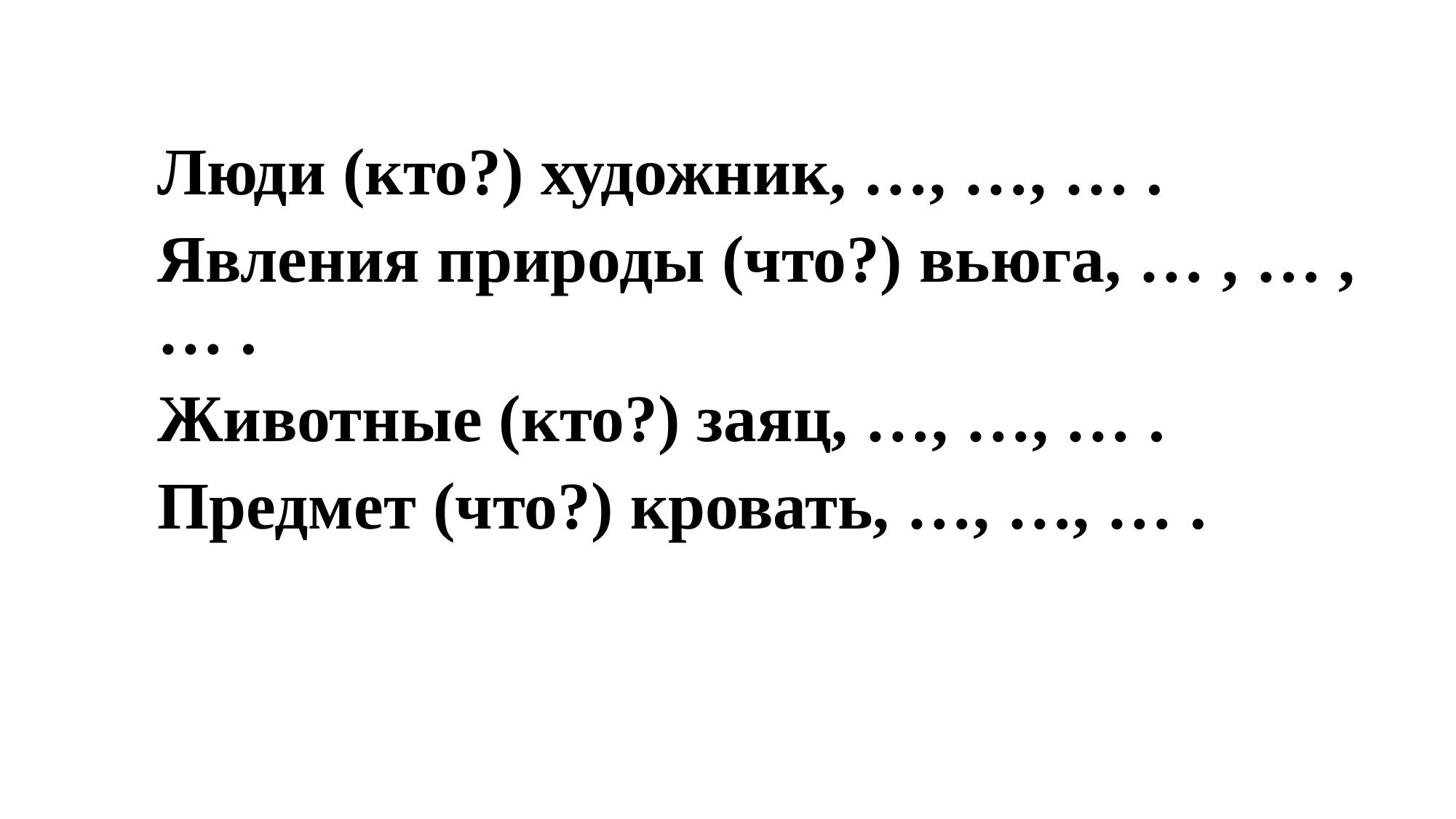

Люди (кто?) художник, …, …, … .
Явления природы (что?) вьюга, … , … , … .
Животные (кто?) заяц, …, …, … .
Предмет (что?) кровать, …, …, … .